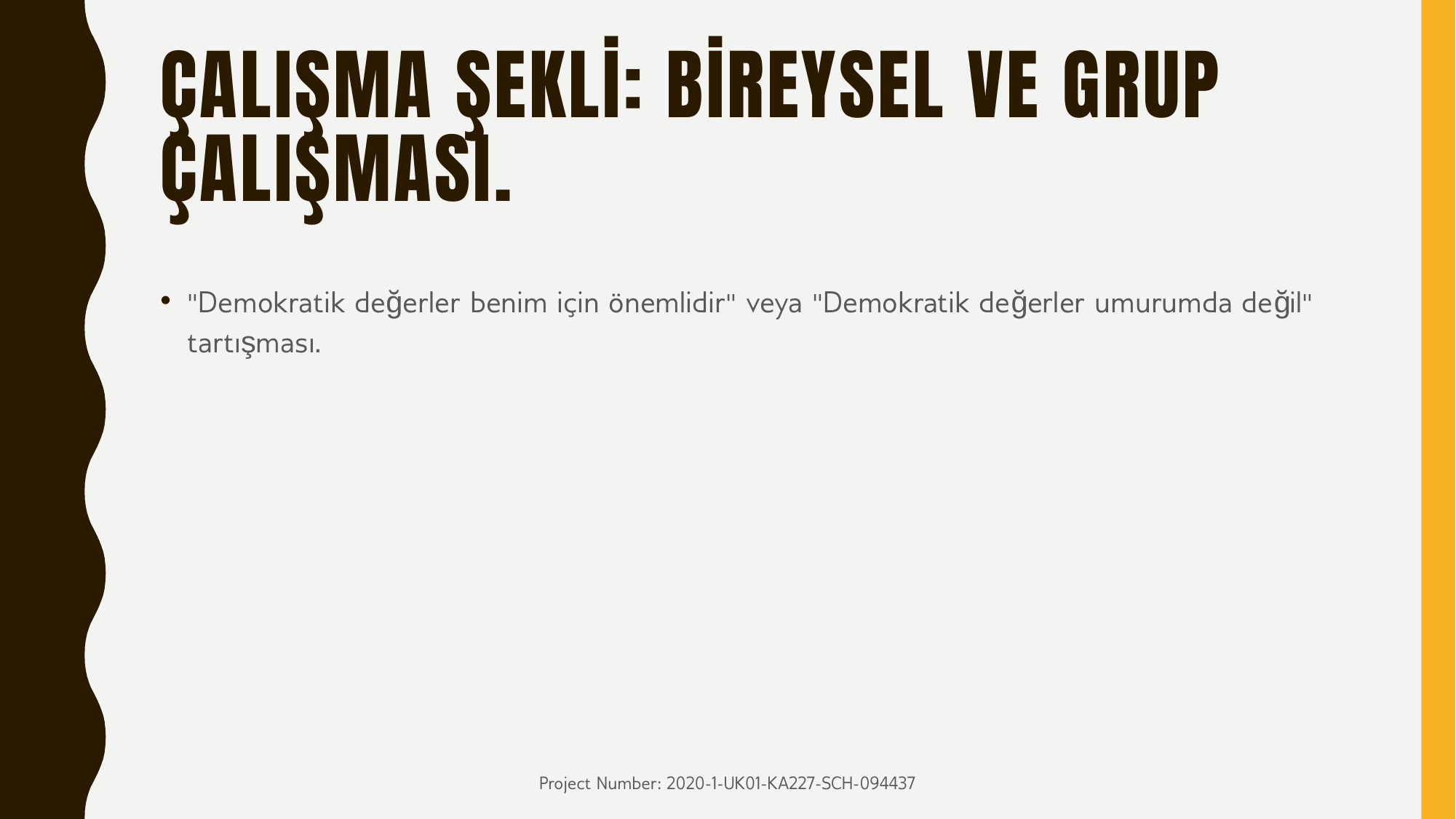

# ÇalIşma şeklİ: bİreysel ve grup çalIşmasI.
"Demokratik değerler benim için önemlidir" veya "Demokratik değerler umurumda değil" tartışması.
Project Number: 2020-1-UK01-KA227-SCH-094437